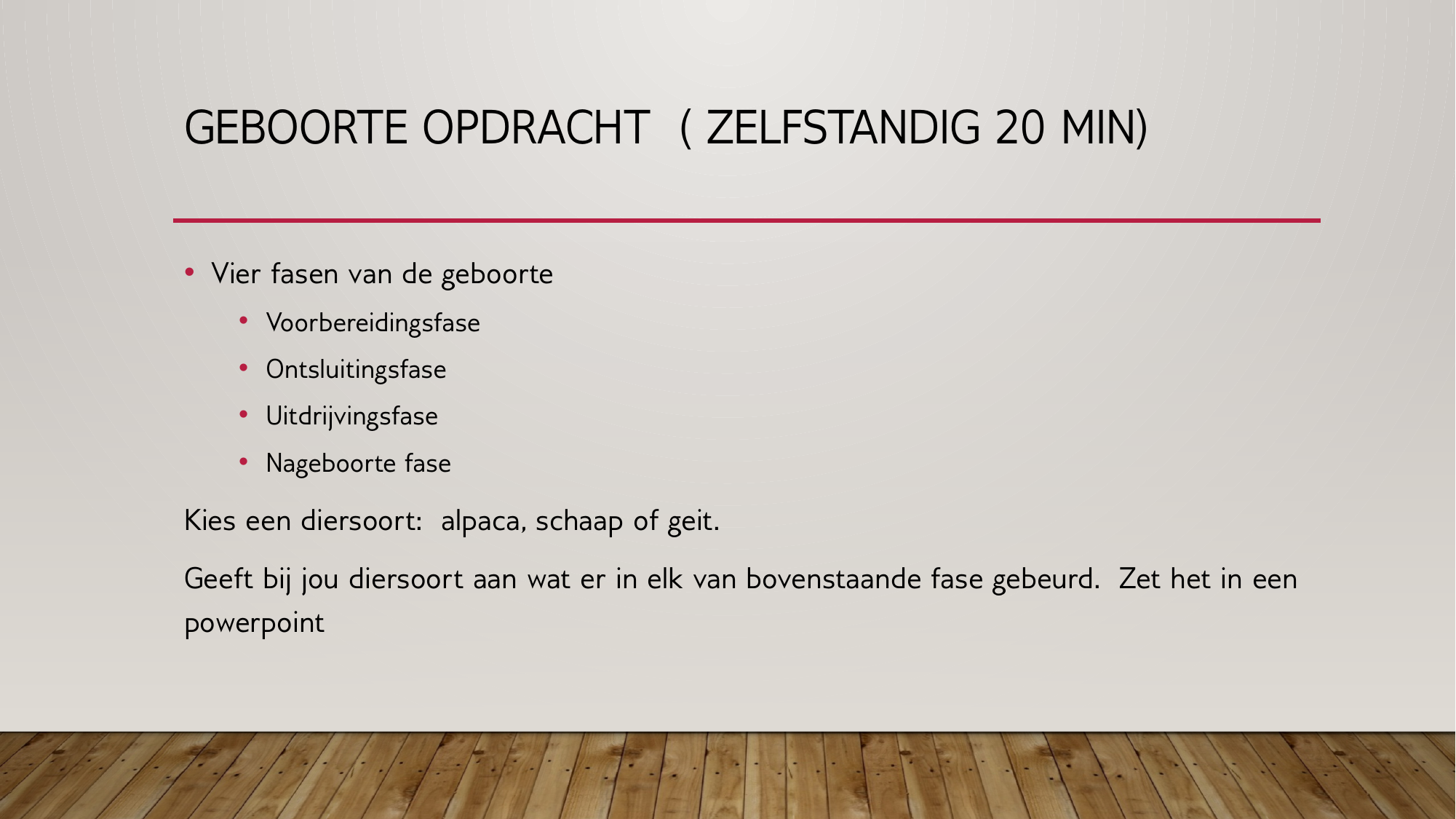

# Geboorte opdracht  ( zelfstandig 20 min)
Vier fasen van de geboorte
Voorbereidingsfase
Ontsluitingsfase
Uitdrijvingsfase
Nageboorte fase
Kies een diersoort:  alpaca, schaap of geit.
Geeft bij jou diersoort aan wat er in elk van bovenstaande fase gebeurd.  Zet het in een powerpoint